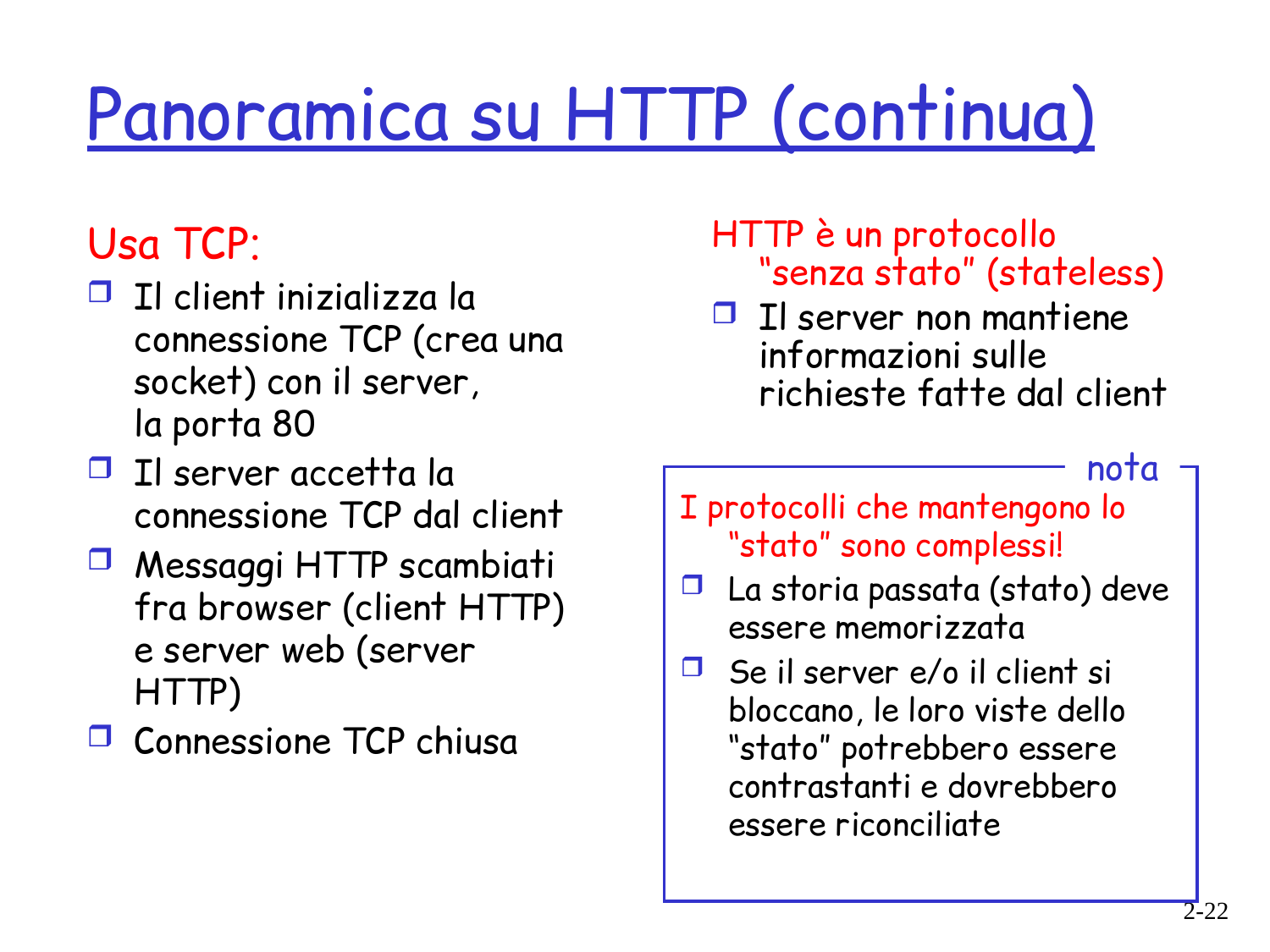

# Panoramica su HTTP (continua)
Usa TCP:
Il client inizializza la connessione TCP (crea una socket) con il server,
la porta 80
Il server accetta la connessione TCP dal client
Messaggi HTTP scambiati fra browser (client HTTP) e server web (server HTTP)
Connessione TCP chiusa
HTTP è un protocollo “senza stato” (stateless)
Il server non mantiene informazioni sulle richieste fatte dal client
nota

I protocolli che mantengono lo “stato” sono complessi!
La storia passata (stato) deve essere memorizzata
Se il server e/o il client si bloccano, le loro viste dello “stato” potrebbero essere contrastanti e dovrebbero essere riconciliate
2-22